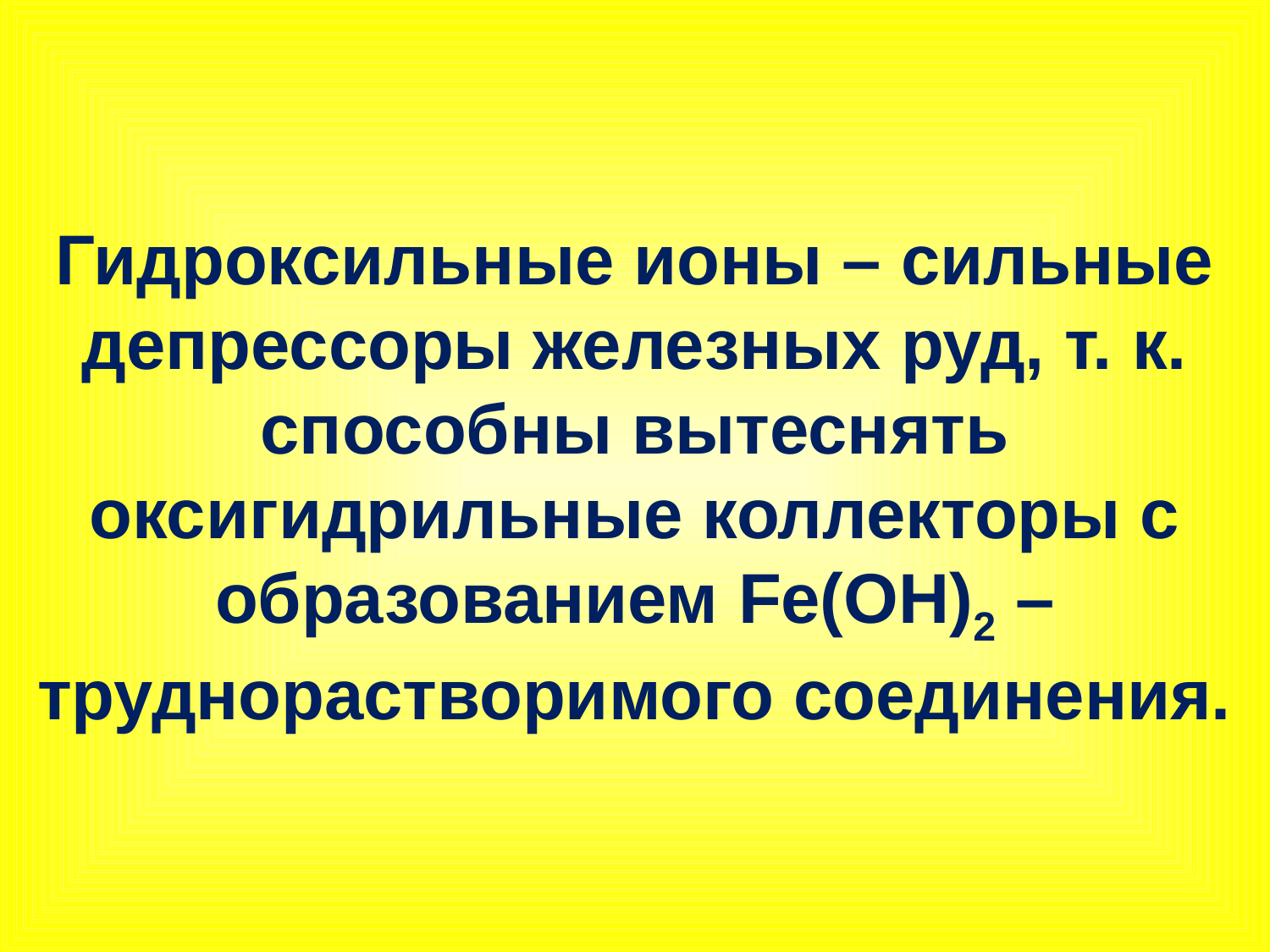

Гидроксильные ионы – сильные депрессоры железных руд, т. к. способны вытеснять оксигидрильные коллекторы с образованием Fe(OH)2 – труднорастворимого соединения.